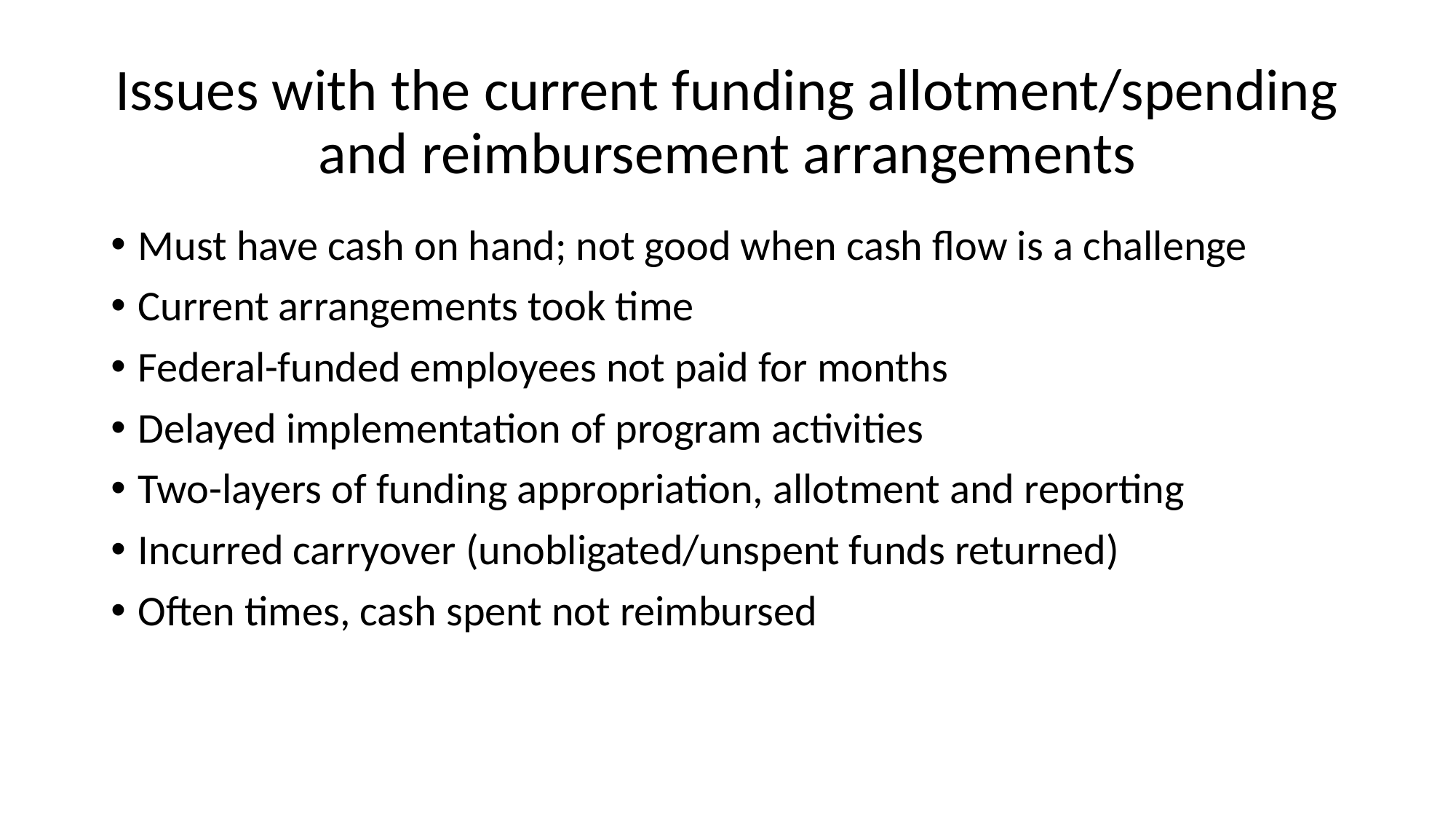

# Issues with the current funding allotment/spending and reimbursement arrangements
Must have cash on hand; not good when cash flow is a challenge
Current arrangements took time
Federal-funded employees not paid for months
Delayed implementation of program activities
Two-layers of funding appropriation, allotment and reporting
Incurred carryover (unobligated/unspent funds returned)
Often times, cash spent not reimbursed